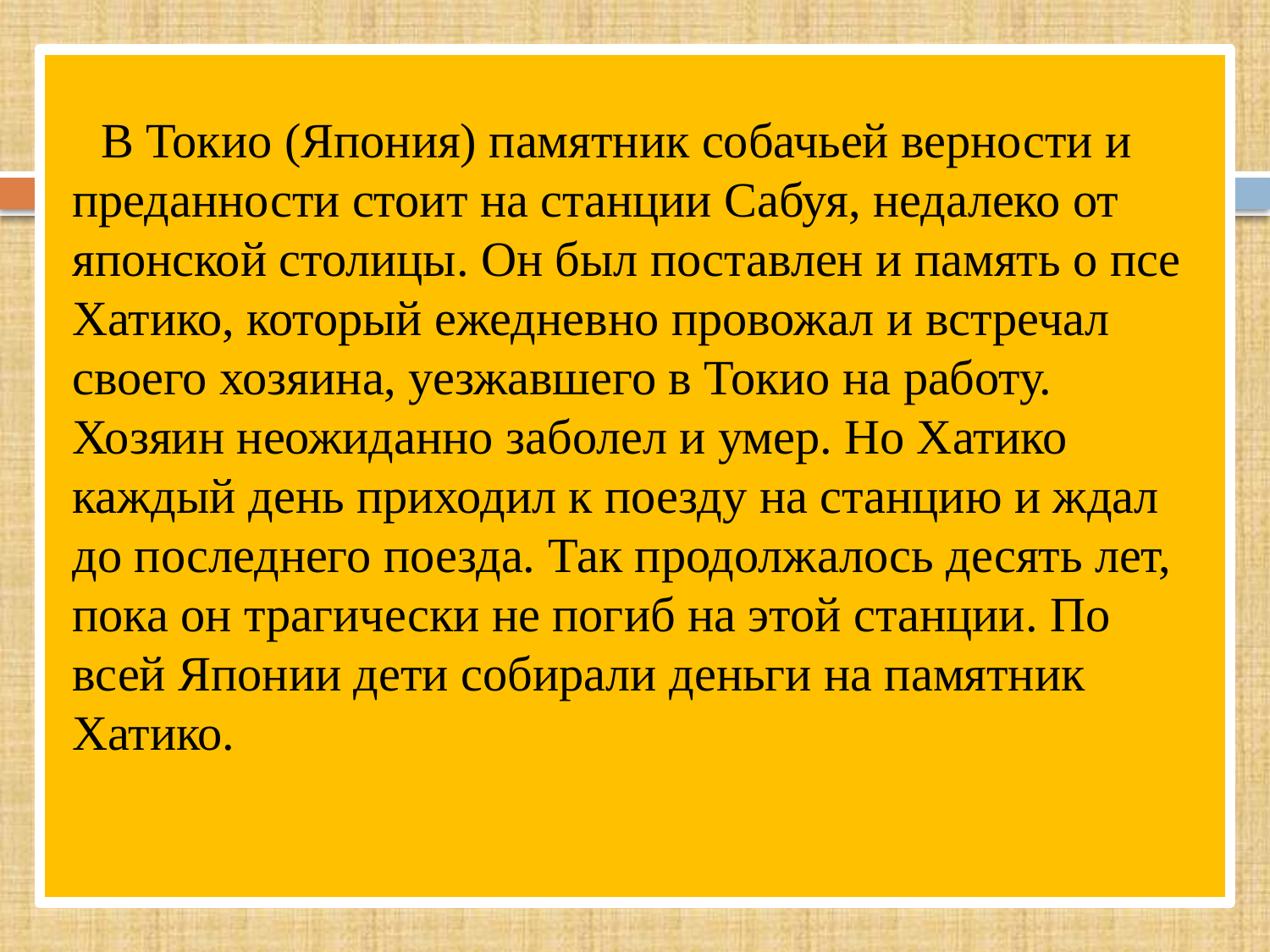

В Токио (Япония) памятник собачьей верности и преданности стоит на станции Сабуя, недалеко от японской столицы. Он был поставлен и память о псе Хатико, который ежедневно провожал и встречал своего хозяина, уезжавшего в Токио на работу. Хозяин неожиданно заболел и умер. Но Хатико каждый день приходил к поезду на станцию и ждал до последнего поезда. Так продолжалось десять лет, пока он трагически не погиб на этой станции. По всей Японии дети собирали деньги на памятник Хатико.